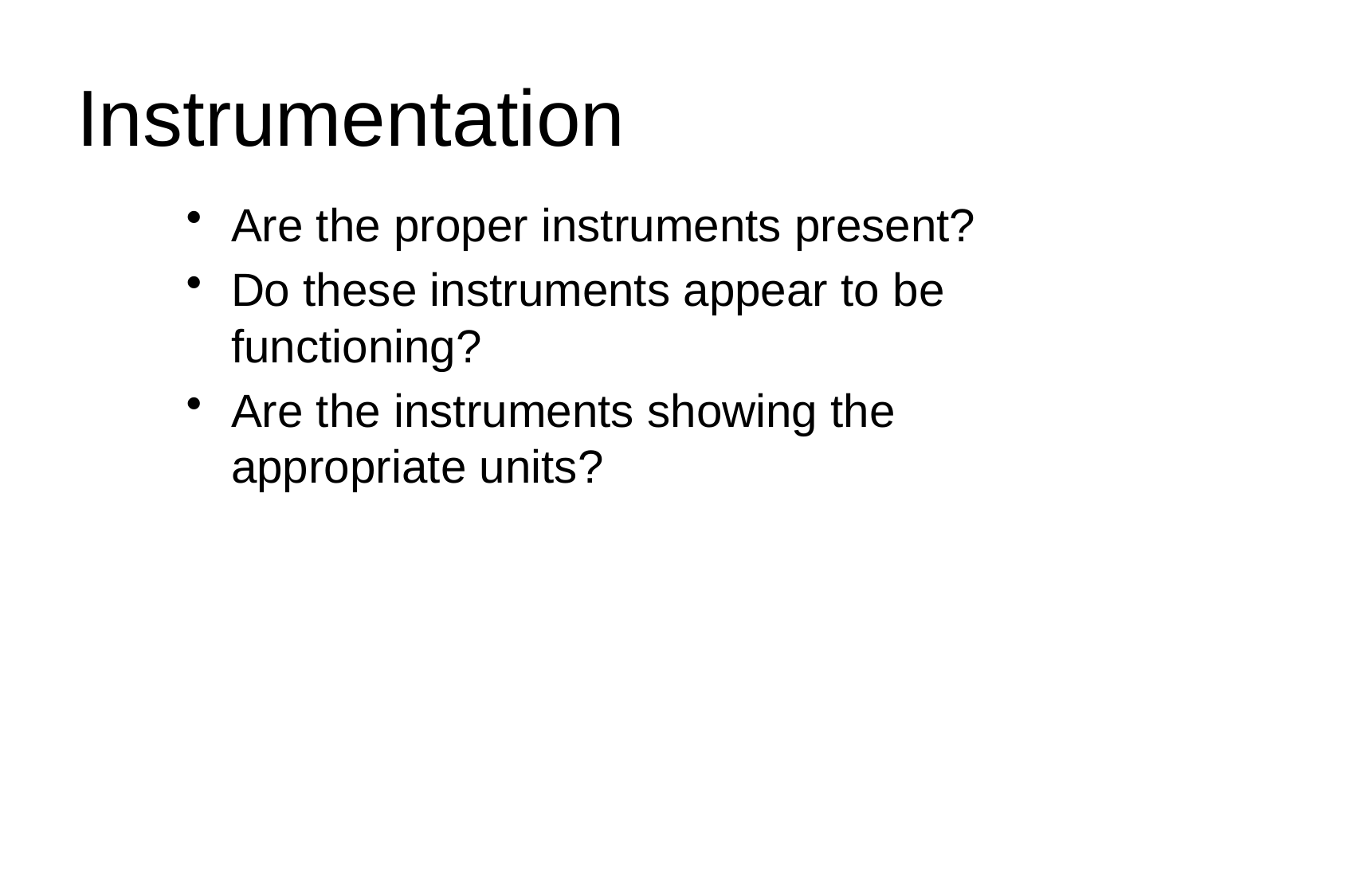

# Instrumentation
Are the proper instruments present?
Do these instruments appear to be
functioning?
Are the instruments showing the
appropriate units?